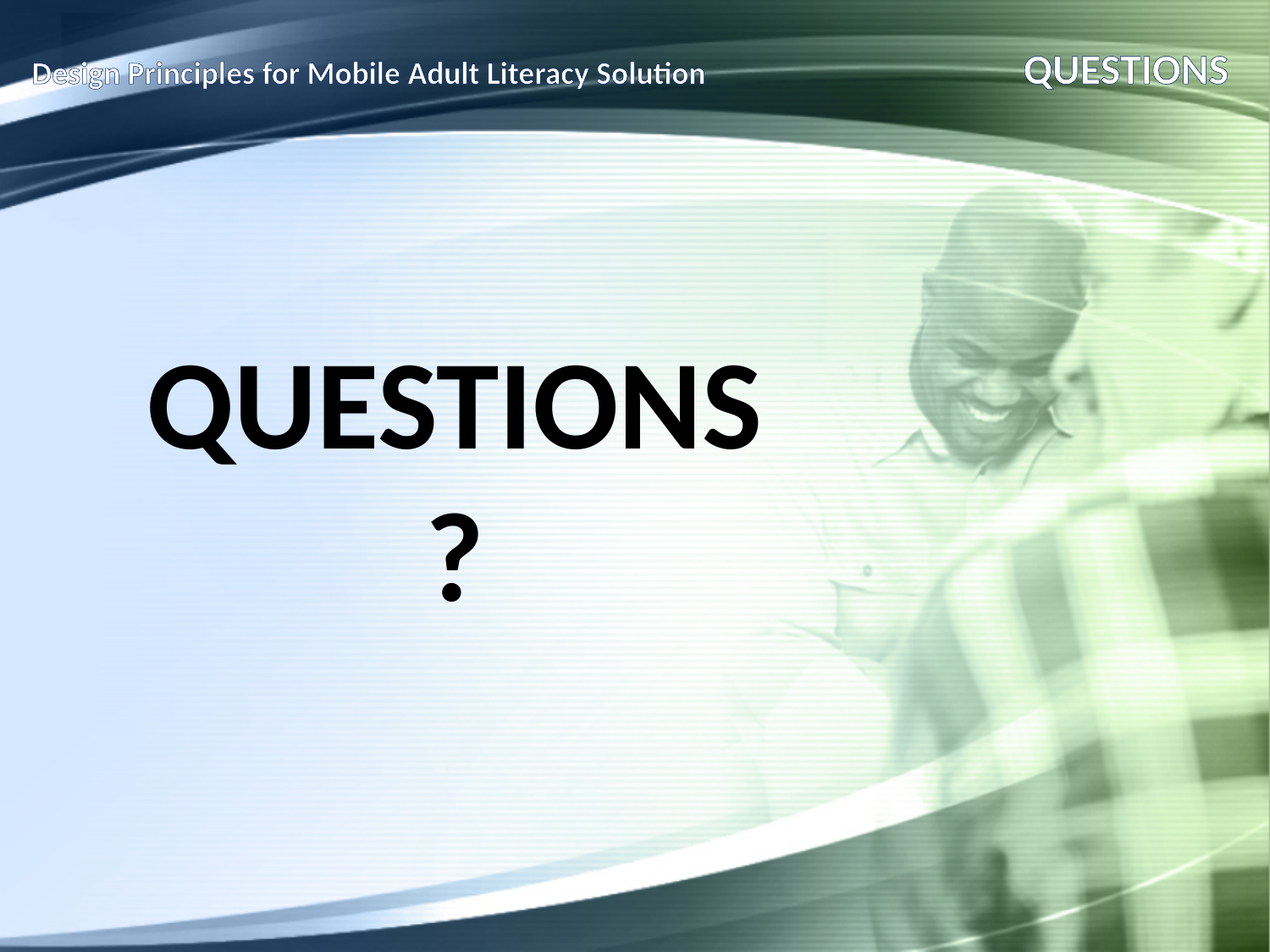

# Design Principles for Mobile Adult Literacy Solution                                            QUESTIONS
QUESTIONS
?